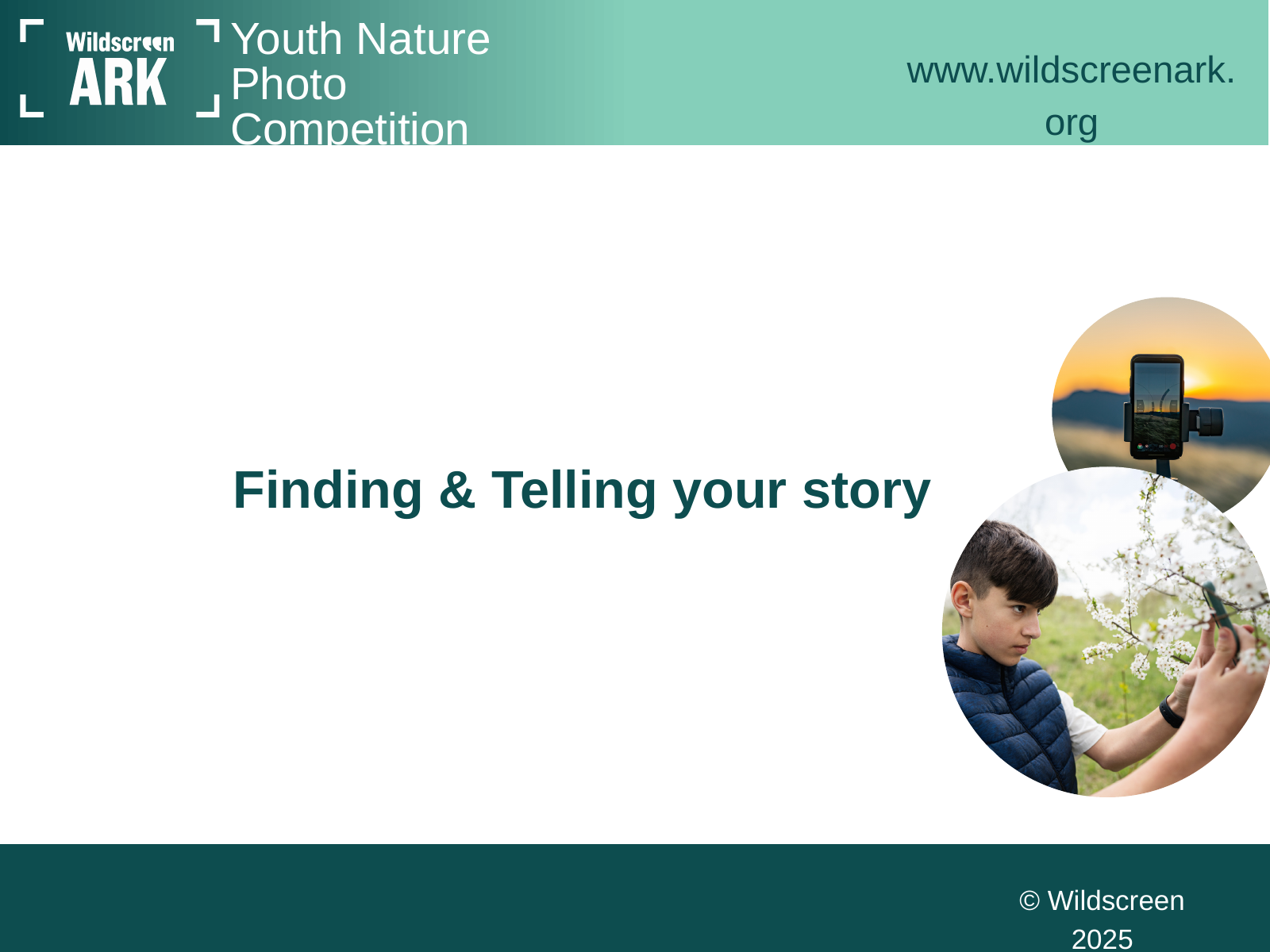

Youth Nature Photo Competition
www.wildscreenark.org

Finding & Telling your story

© Wildscreen 2025